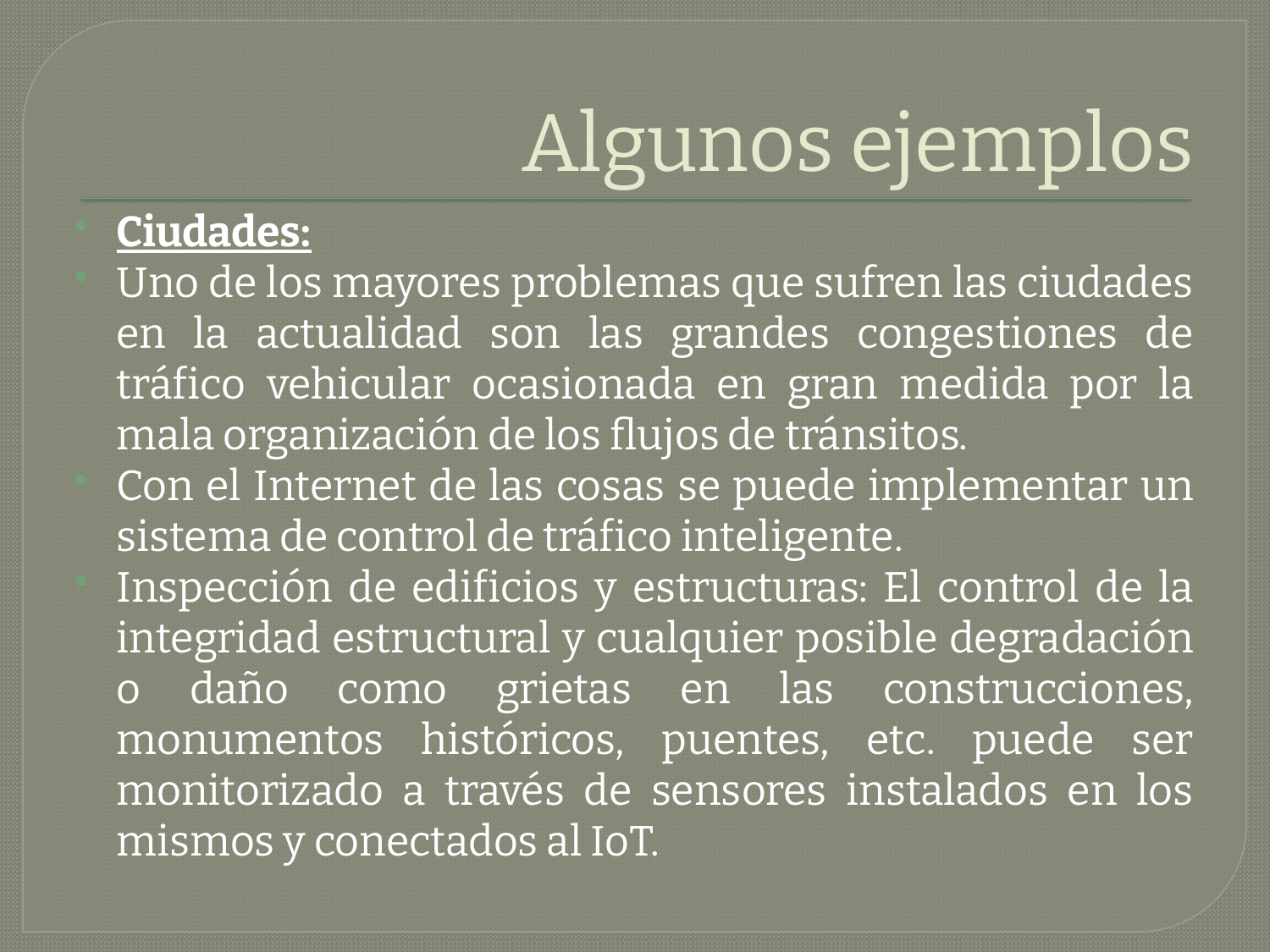

# Algunos ejemplos
Ciudades:
Uno de los mayores problemas que sufren las ciudades en la actualidad son las grandes congestiones de tráfico vehicular ocasionada en gran medida por la mala organización de los flujos de tránsitos.
Con el Internet de las cosas se puede implementar un sistema de control de tráfico inteligente.
Inspección de edificios y estructuras: El control de la integridad estructural y cualquier posible degradación o daño como grietas en las construcciones, monumentos históricos, puentes, etc. puede ser monitorizado a través de sensores instalados en los mismos y conectados al IoT.